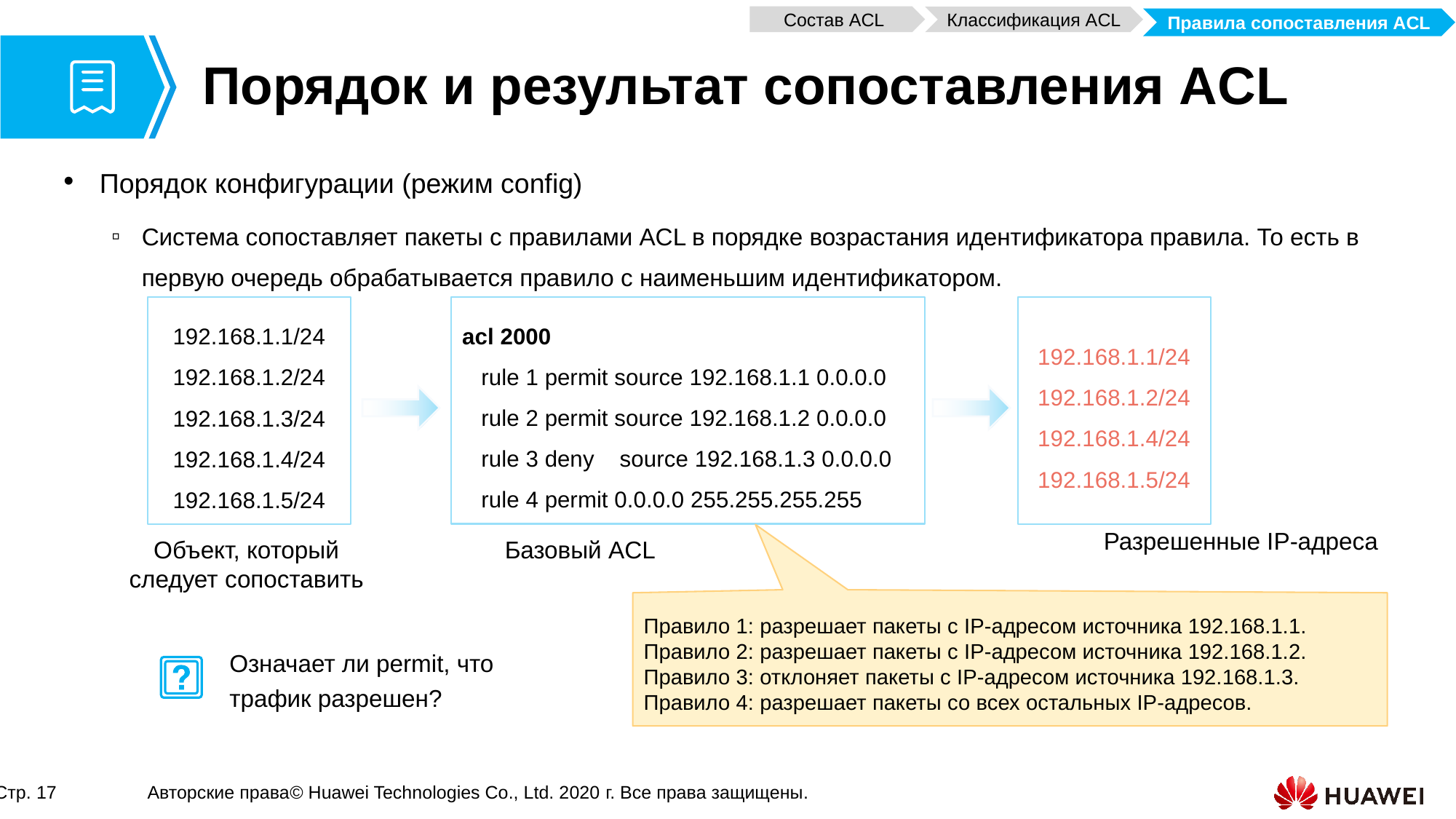

Состав ACL
Классификация ACL
Правила сопоставления ACL
# Порядок и результат сопоставления ACL
Порядок конфигурации (режим config)
Система сопоставляет пакеты с правилами ACL в порядке возрастания идентификатора правила. То есть в первую очередь обрабатывается правило с наименьшим идентификатором.
acl 2000
   rule 1 permit source 192.168.1.1 0.0.0.0
   rule 2 permit source 192.168.1.2 0.0.0.0
   rule 3 deny    source 192.168.1.3 0.0.0.0
   rule 4 permit 0.0.0.0 255.255.255.255
192.168.1.1/24
192.168.1.2/24
192.168.1.3/24
192.168.1.4/24
192.168.1.5/24
192.168.1.1/24
192.168.1.2/24
192.168.1.4/24
192.168.1.5/24

Разрешенные IP-адреса

Правило 1: разрешает пакеты с IP-адресом источника 192.168.1.1.
Правило 2: разрешает пакеты с IP-адресом источника 192.168.1.2.
Правило 3: отклоняет пакеты с IP-адресом источника 192.168.1.3.
Правило 4: разрешает пакеты со всех остальных IP-адресов.
Объект, который следует сопоставить
Базовый ACL
Означает ли permit, что трафик разрешен?